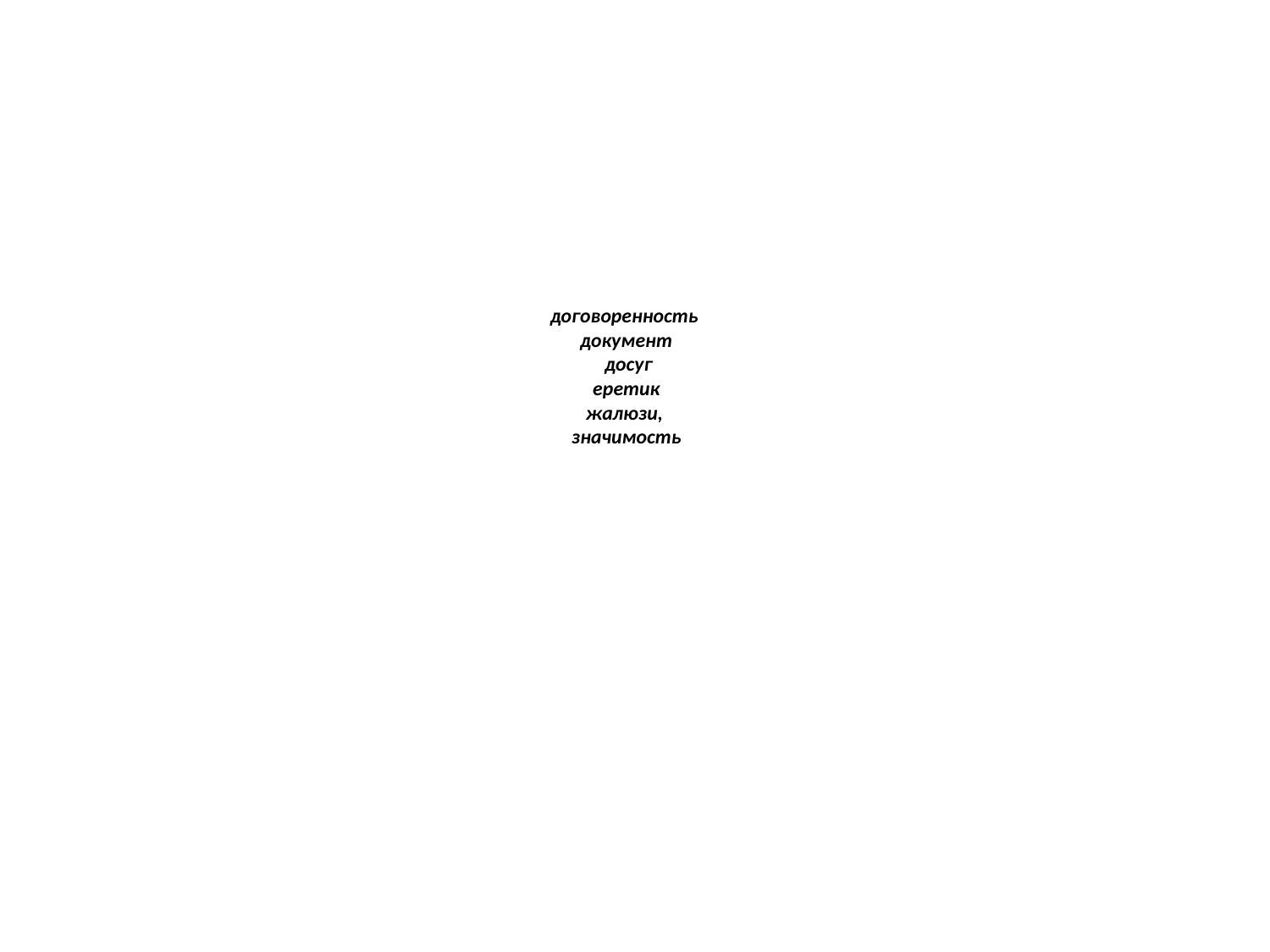

# договоренность документ досуг еретик жалюзи, значимость